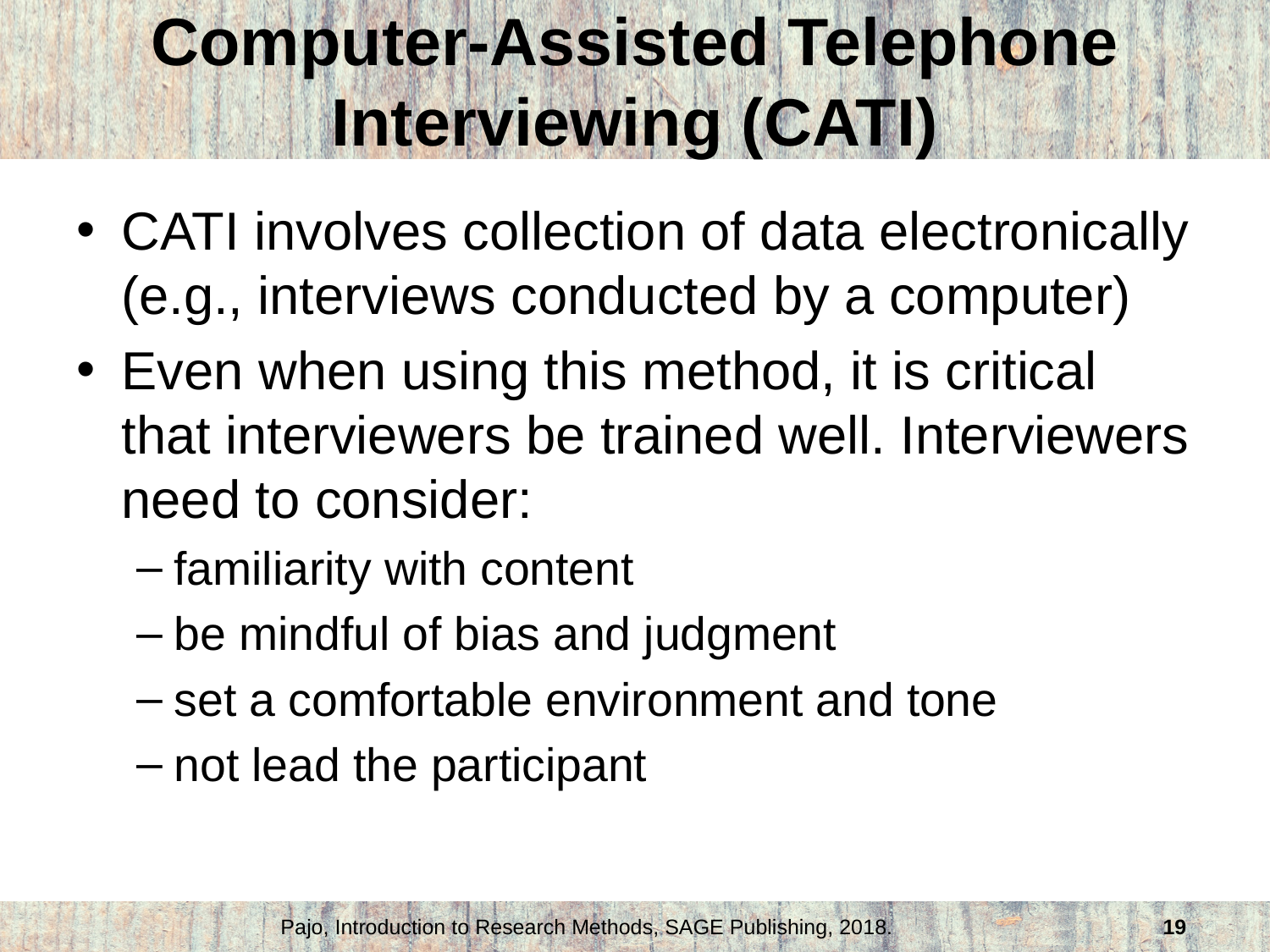

# Computer-Assisted Telephone Interviewing (CATI)
CATI involves collection of data electronically (e.g., interviews conducted by a computer)
Even when using this method, it is critical that interviewers be trained well. Interviewers need to consider:
familiarity with content
be mindful of bias and judgment
set a comfortable environment and tone
not lead the participant

Pajo, Introduction to Research Methods, SAGE Publishing, 2018.
19